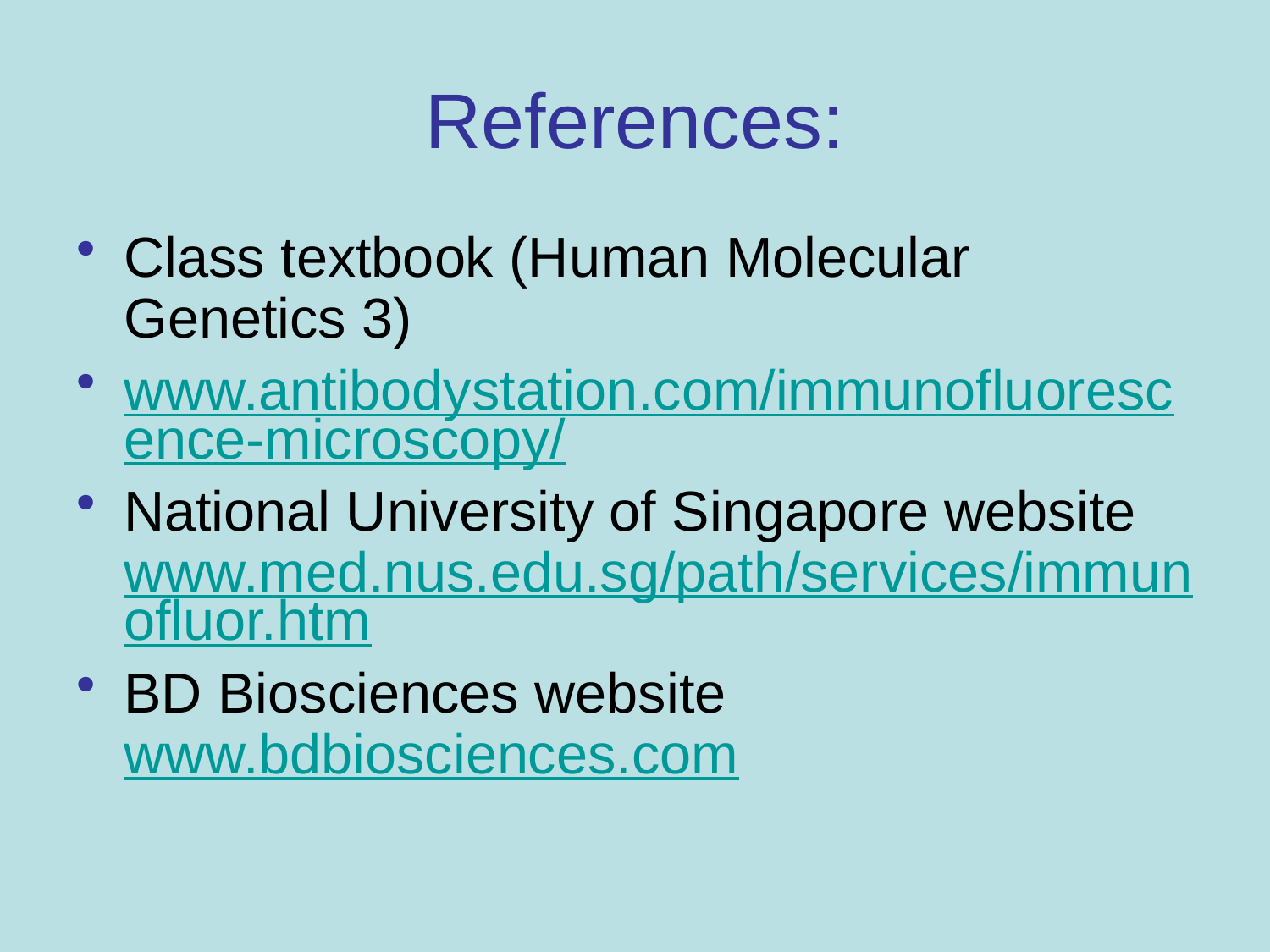

# References:
Class textbook (Human Molecular Genetics 3)
www.antibodystation.com/immunofluorescence-microscopy/
National University of Singapore website www.med.nus.edu.sg/path/services/immunofluor.htm
BD Biosciences website www.bdbiosciences.com